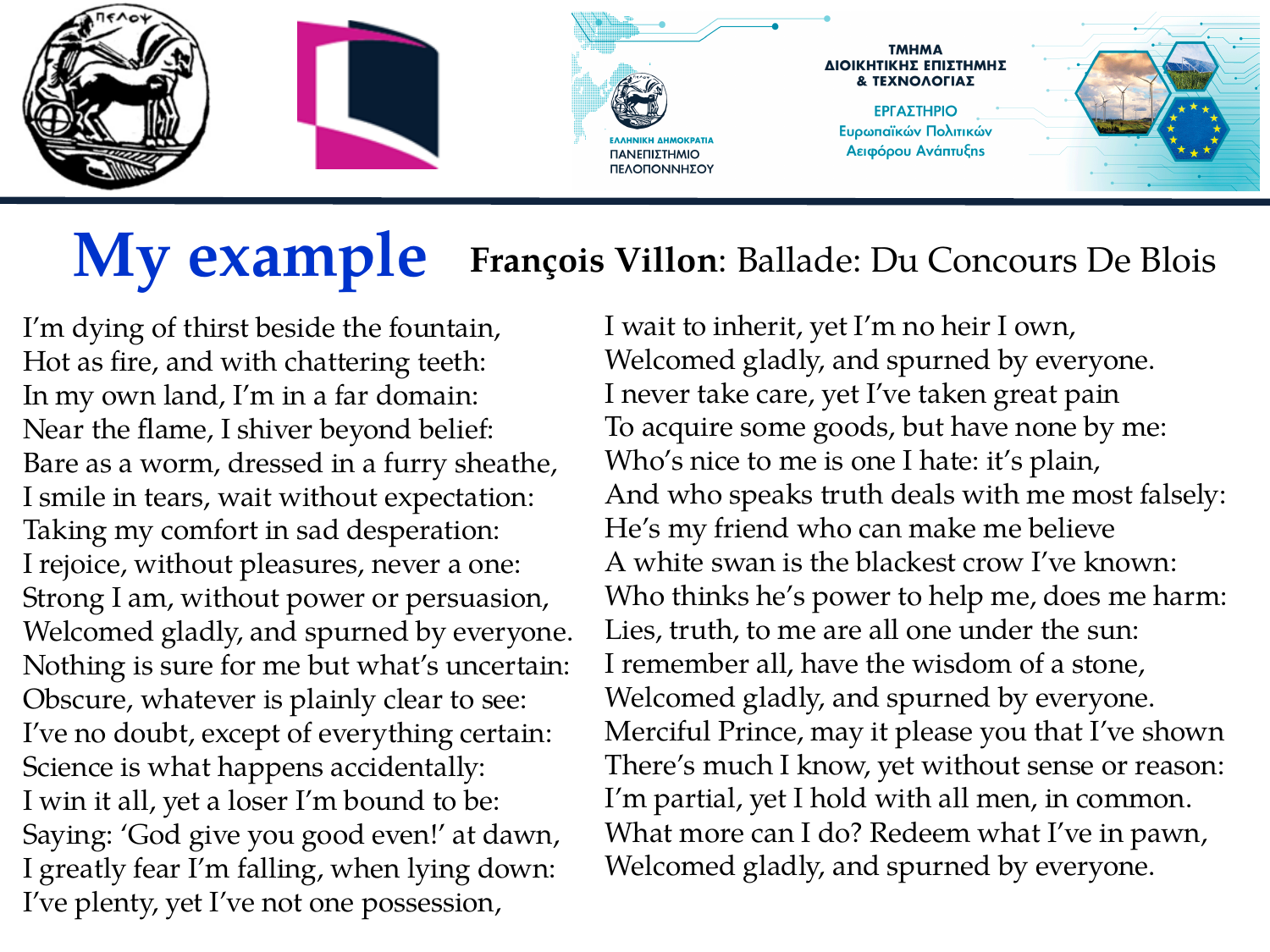

My example
François Villon: Ballade: Du Concours De Blois
I wait to inherit, yet I’m no heir I own,
Welcomed gladly, and spurned by everyone.
I never take care, yet I’ve taken great pain
To acquire some goods, but have none by me:
Who’s nice to me is one I hate: it’s plain,
And who speaks truth deals with me most falsely:
He’s my friend who can make me believe
A white swan is the blackest crow I’ve known:
Who thinks he’s power to help me, does me harm:
Lies, truth, to me are all one under the sun:
I remember all, have the wisdom of a stone,
Welcomed gladly, and spurned by everyone.
Merciful Prince, may it please you that I’ve shown
There’s much I know, yet without sense or reason:
I’m partial, yet I hold with all men, in common.
What more can I do? Redeem what I’ve in pawn,
Welcomed gladly, and spurned by everyone.
I’m dying of thirst beside the fountain,
Hot as fire, and with chattering teeth:
In my own land, I’m in a far domain:
Near the flame, I shiver beyond belief:
Bare as a worm, dressed in a furry sheathe,
I smile in tears, wait without expectation:
Taking my comfort in sad desperation:
I rejoice, without pleasures, never a one:
Strong I am, without power or persuasion,
Welcomed gladly, and spurned by everyone.
Nothing is sure for me but what’s uncertain:
Obscure, whatever is plainly clear to see:
I’ve no doubt, except of everything certain:
Science is what happens accidentally:
I win it all, yet a loser I’m bound to be:
Saying: ‘God give you good even!’ at dawn,
I greatly fear I’m falling, when lying down:
I’ve plenty, yet I’ve not one possession,